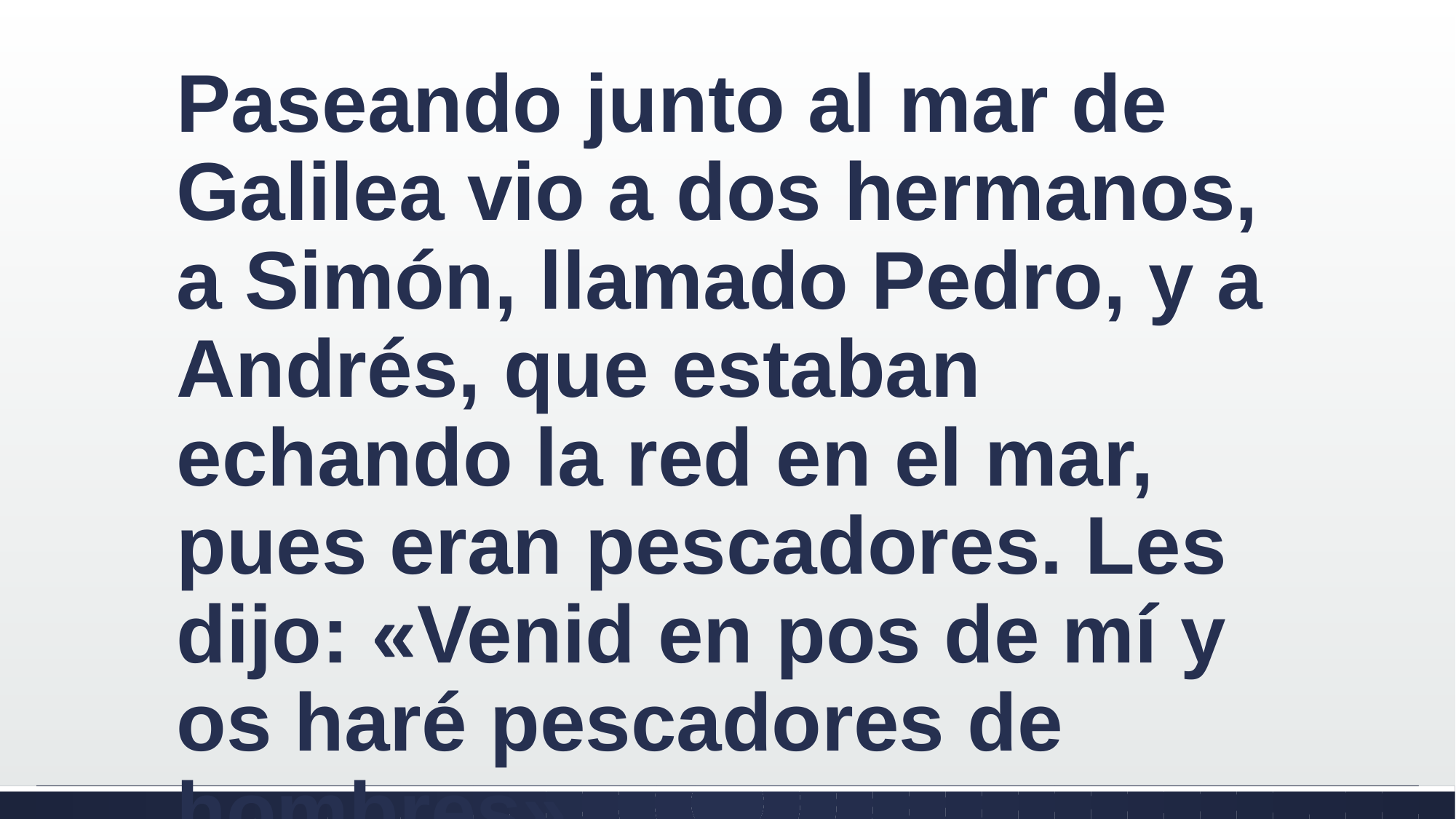

#
Paseando junto al mar de Galilea vio a dos hermanos, a Simón, llamado Pedro, y a Andrés, que estaban echando la red en el mar, pues eran pescadores. Les dijo: «Venid en pos de mí y os haré pescadores de hombres».